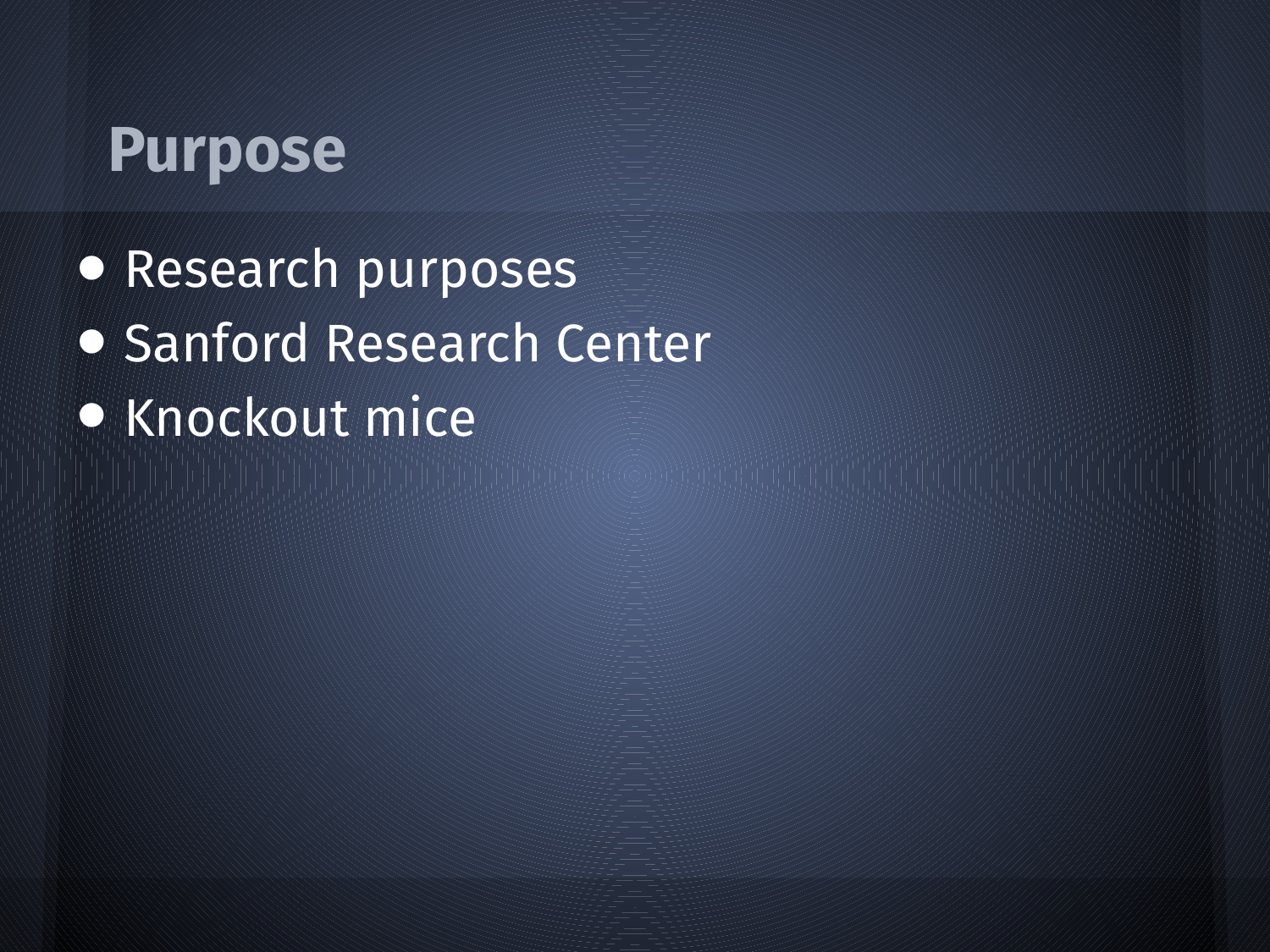

# Purpose
Research purposes
Sanford Research Center
Knockout mice